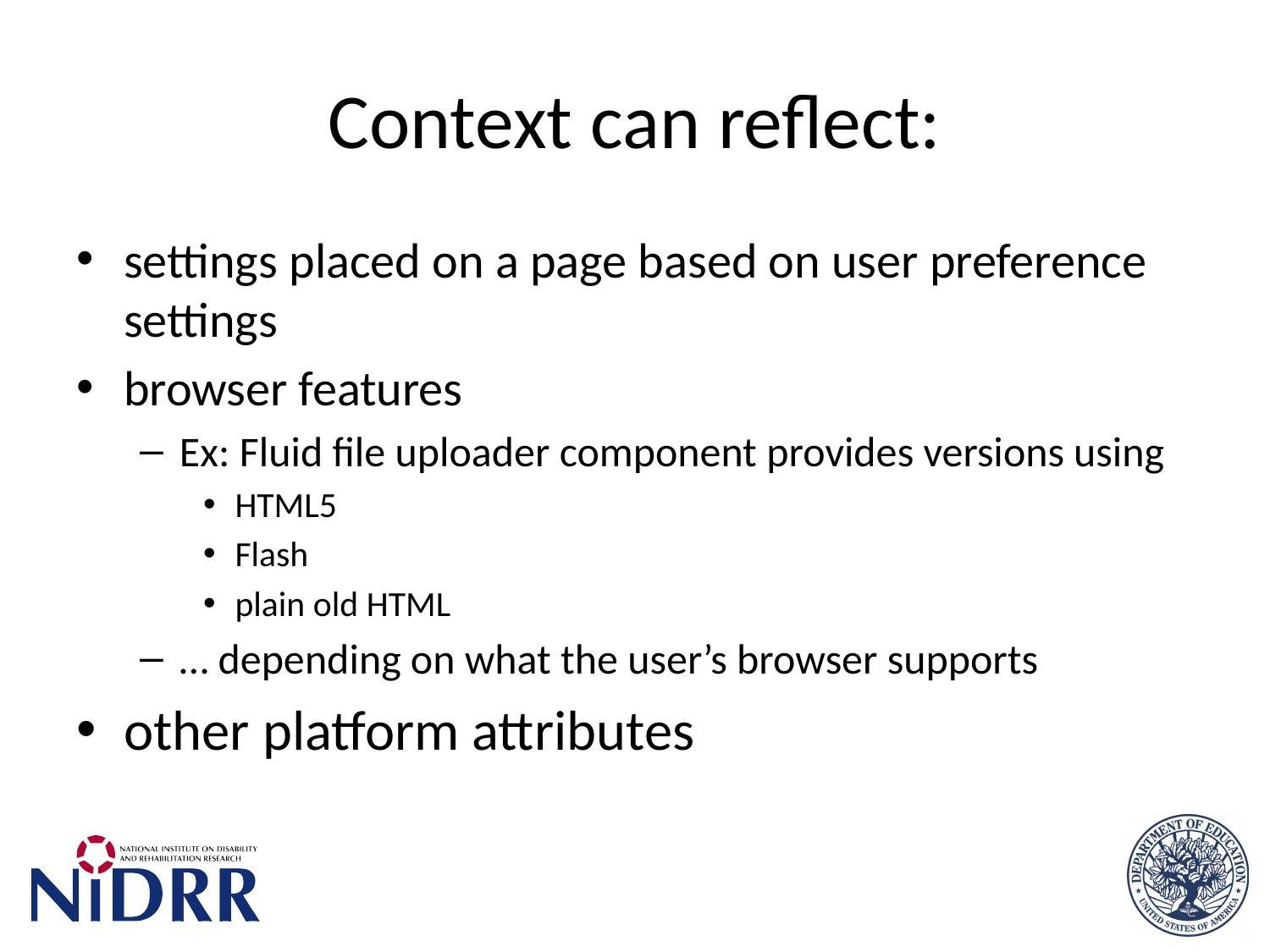

# Context can reflect:
settings placed on a page based on user preference settings
browser features
Ex: Fluid file uploader component provides versions using
HTML5
Flash
plain old HTML
… depending on what the user’s browser supports
other platform attributes